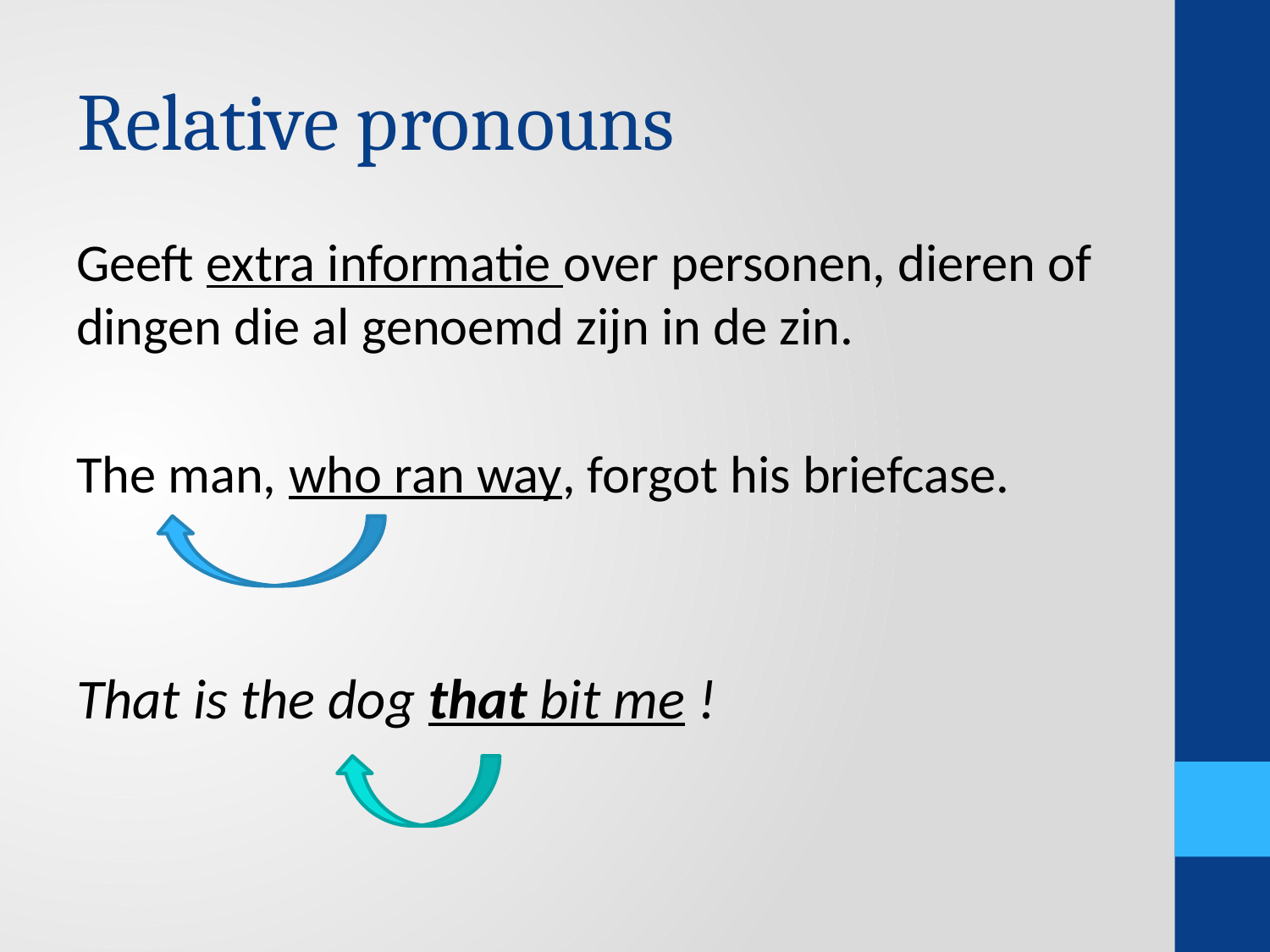

# Relative pronouns
Geeft extra informatie over personen, dieren of dingen die al genoemd zijn in de zin.

The man, who ran way, forgot his briefcase.

That is the dog that bit me !